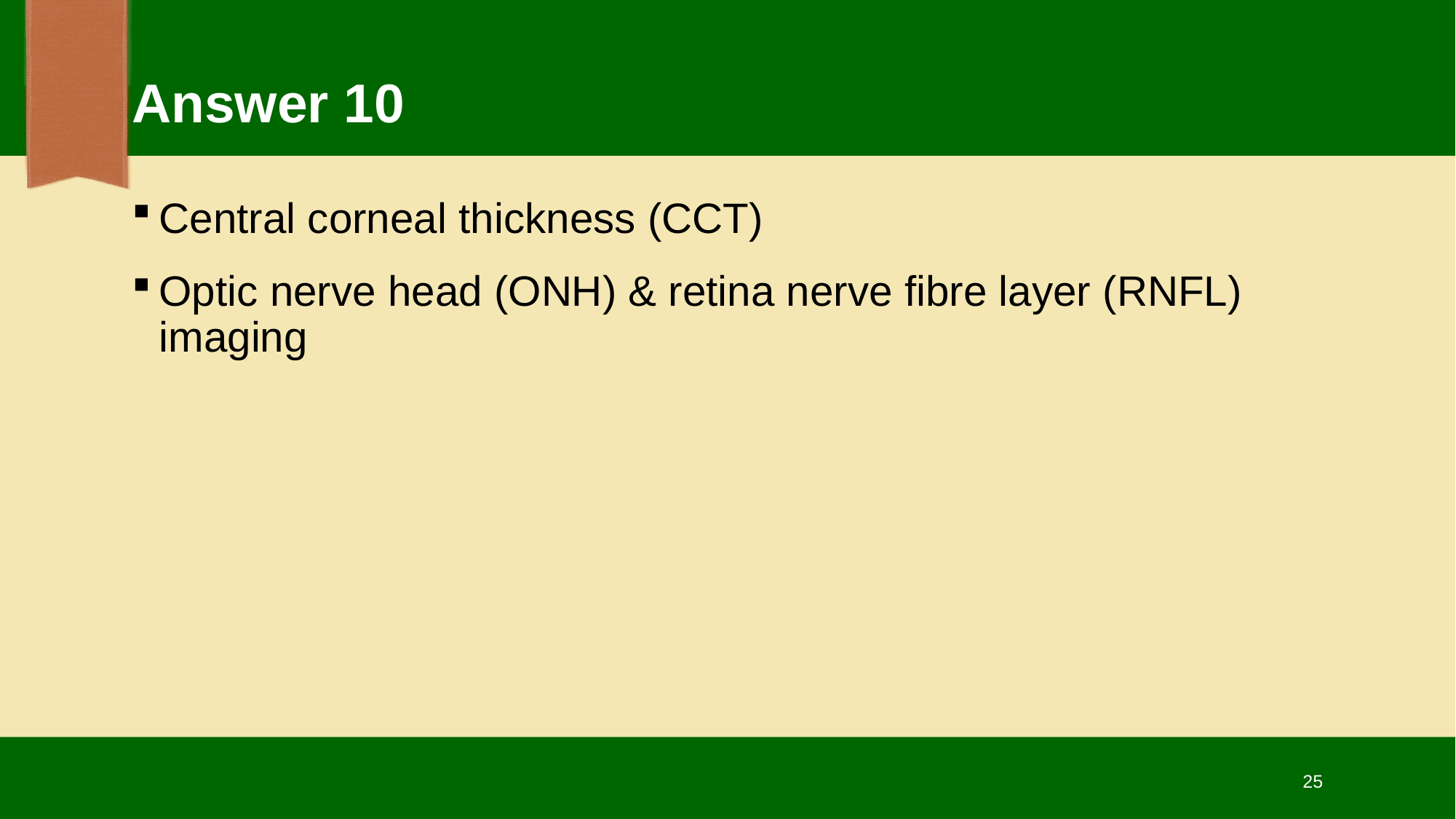

# Answer 10
Central corneal thickness (CCT)
Optic nerve head (ONH) & retina nerve fibre layer (RNFL) imaging

25